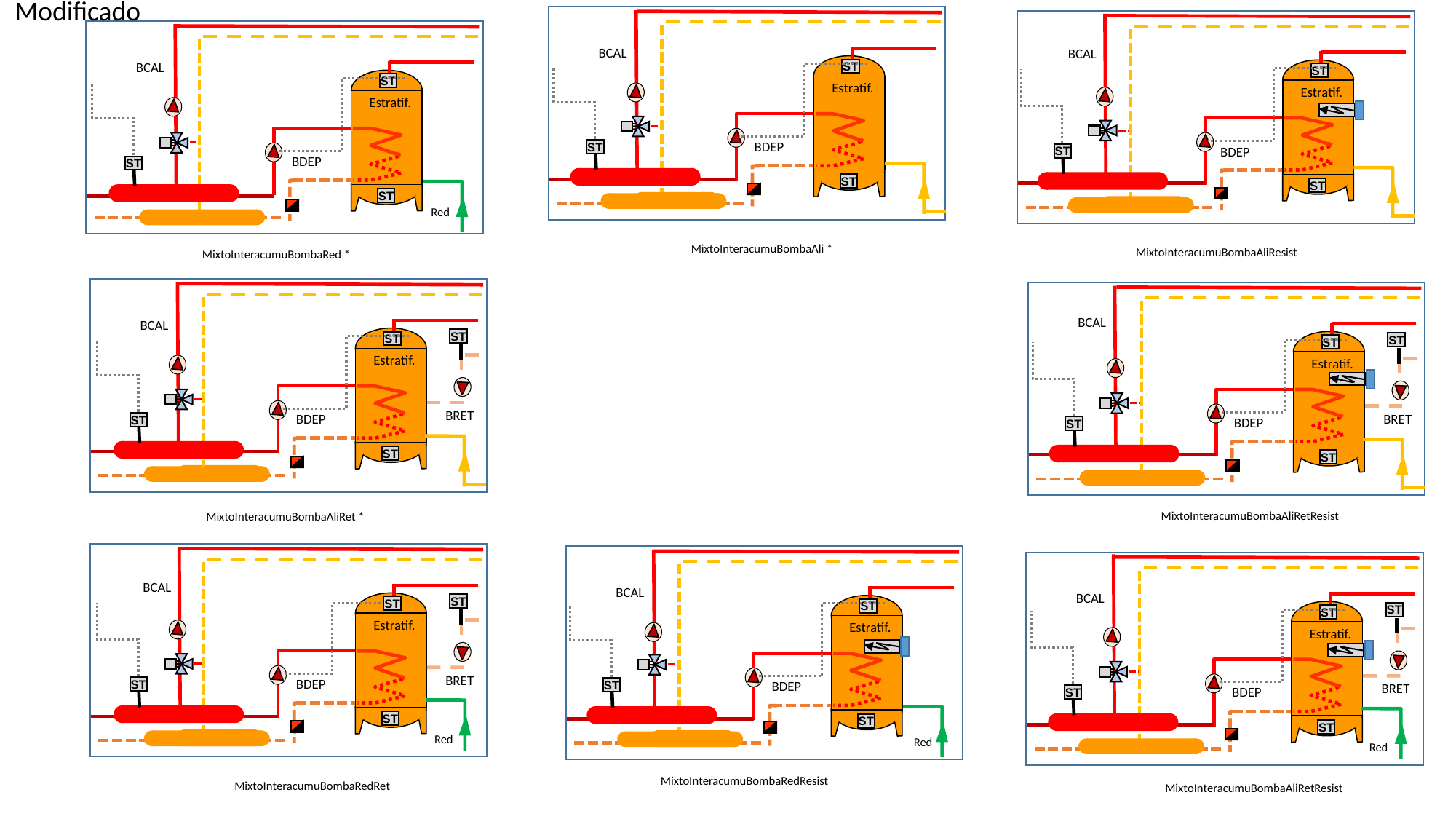

Modificado

BCAL
BCAL
BCAL

ST

ST

ST
Estratif.
Estratif.

Estratif.

BDEP

BDEP
ST

ST
BDEP
ST

ST
ST

ST

Red

MixtoInteracumuBombaAli *
MixtoInteracumuBombaAliResist
MixtoInteracumuBombaRed *

BCAL
BCAL

ST

ST
ST
ST
Estratif.
Estratif.

BRET

BRET
BDEP
BDEP
ST
ST

ST
ST

MixtoInteracumuBombaAliRetResist
MixtoInteracumuBombaAliRet *

BCAL
BCAL
BCAL

ST

ST
ST

ST
ST
Estratif.
Estratif.
Estratif.

BRET

BDEP

BDEP

BRET
ST
ST
BDEP
ST

ST

ST
ST

Red

Red

Red

MixtoInteracumuBombaRedResist
MixtoInteracumuBombaRedRet
MixtoInteracumuBombaAliRetResist